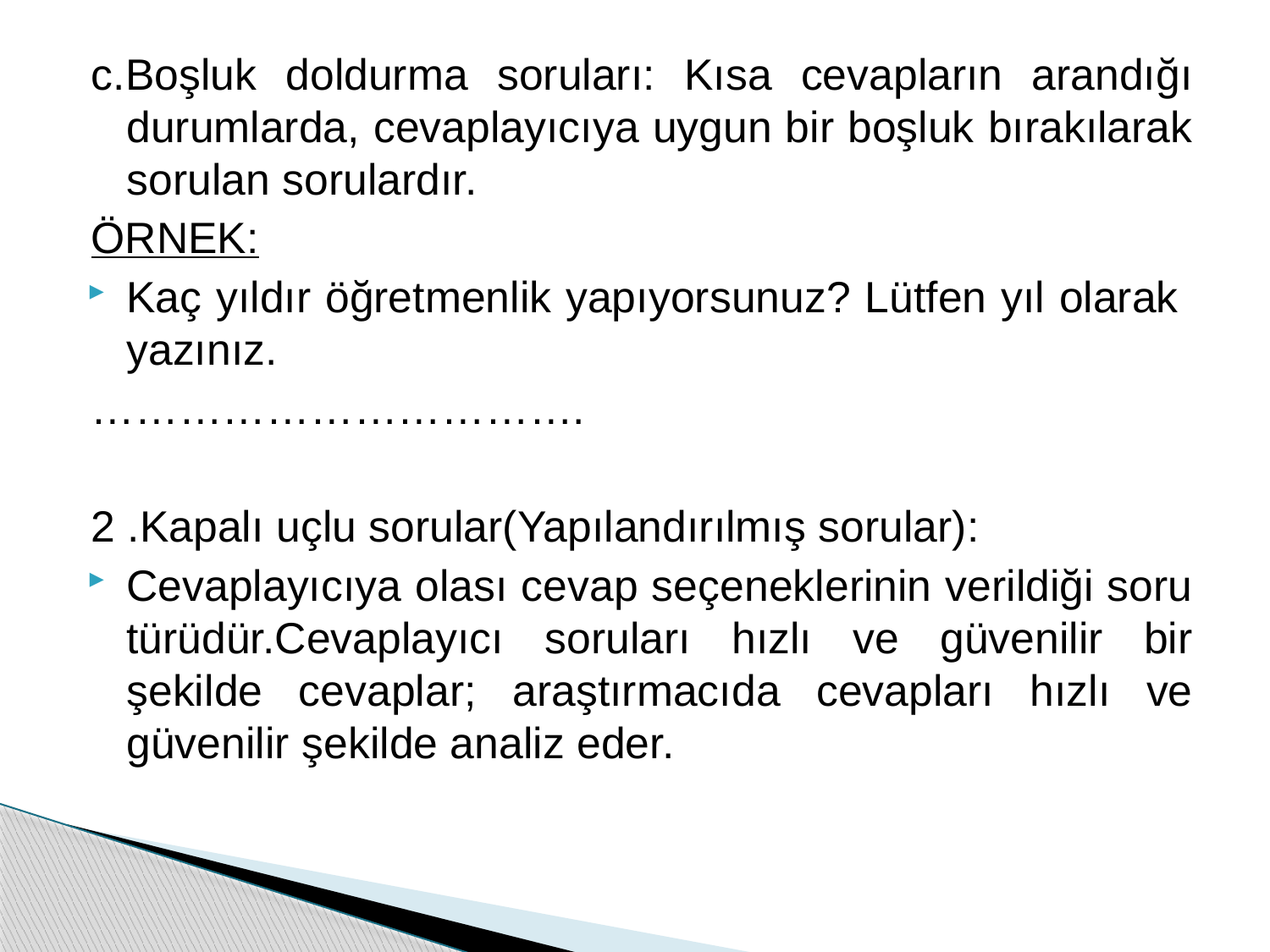

c.Boşluk doldurma soruları: Kısa cevapların arandığı durumlarda, cevaplayıcıya uygun bir boşluk bırakılarak sorulan sorulardır.
ÖRNEK:
Kaç yıldır öğretmenlik yapıyorsunuz? Lütfen yıl olarak  yazınız.
…………………………….

2 .Kapalı uçlu sorular(Yapılandırılmış sorular):
Cevaplayıcıya olası cevap seçeneklerinin verildiği soru türüdür.Cevaplayıcı soruları hızlı ve güvenilir bir şekilde cevaplar; araştırmacıda cevapları hızlı ve güvenilir şekilde analiz eder.